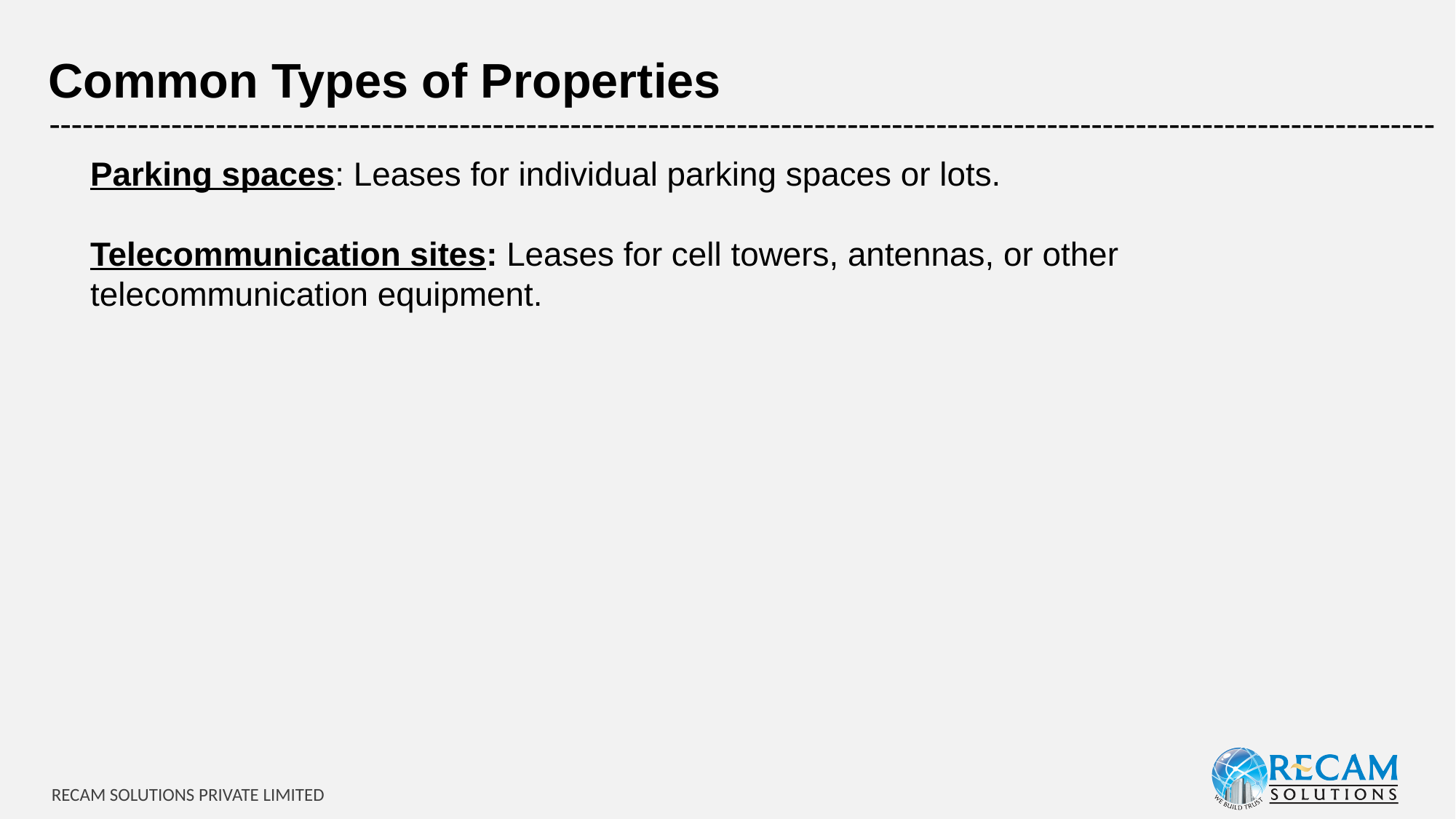

Common Types of Properties
-----------------------------------------------------------------------------------------------------------------------------
Parking spaces: Leases for individual parking spaces or lots.

Telecommunication sites: Leases for cell towers, antennas, or other telecommunication equipment.
RECAM SOLUTIONS PRIVATE LIMITED